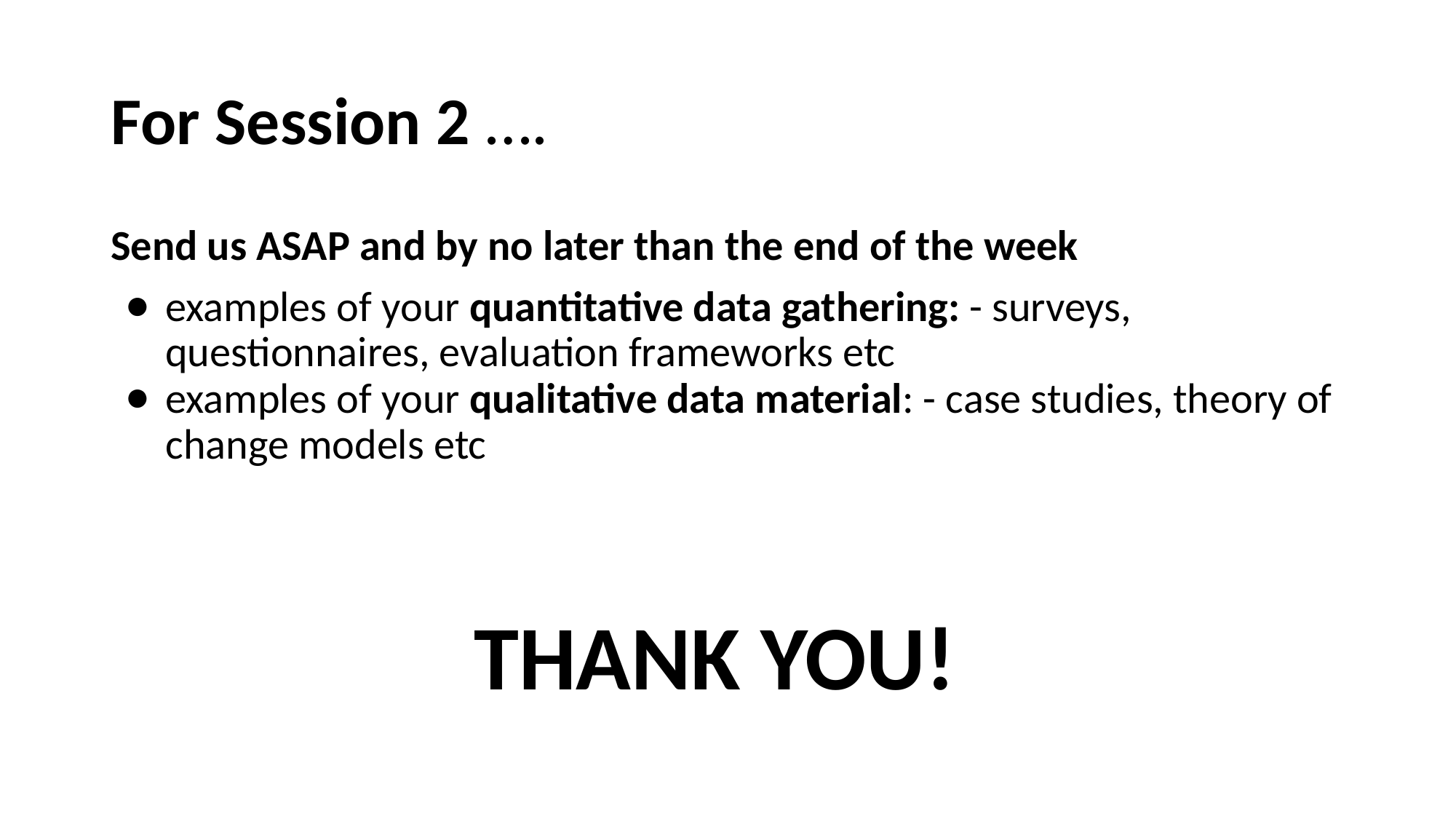

# For Session 2 ….
Send us ASAP and by no later than the end of the week
examples of your quantitative data gathering: - surveys, questionnaires, evaluation frameworks etc
examples of your qualitative data material: - case studies, theory of change models etc
THANK YOU!